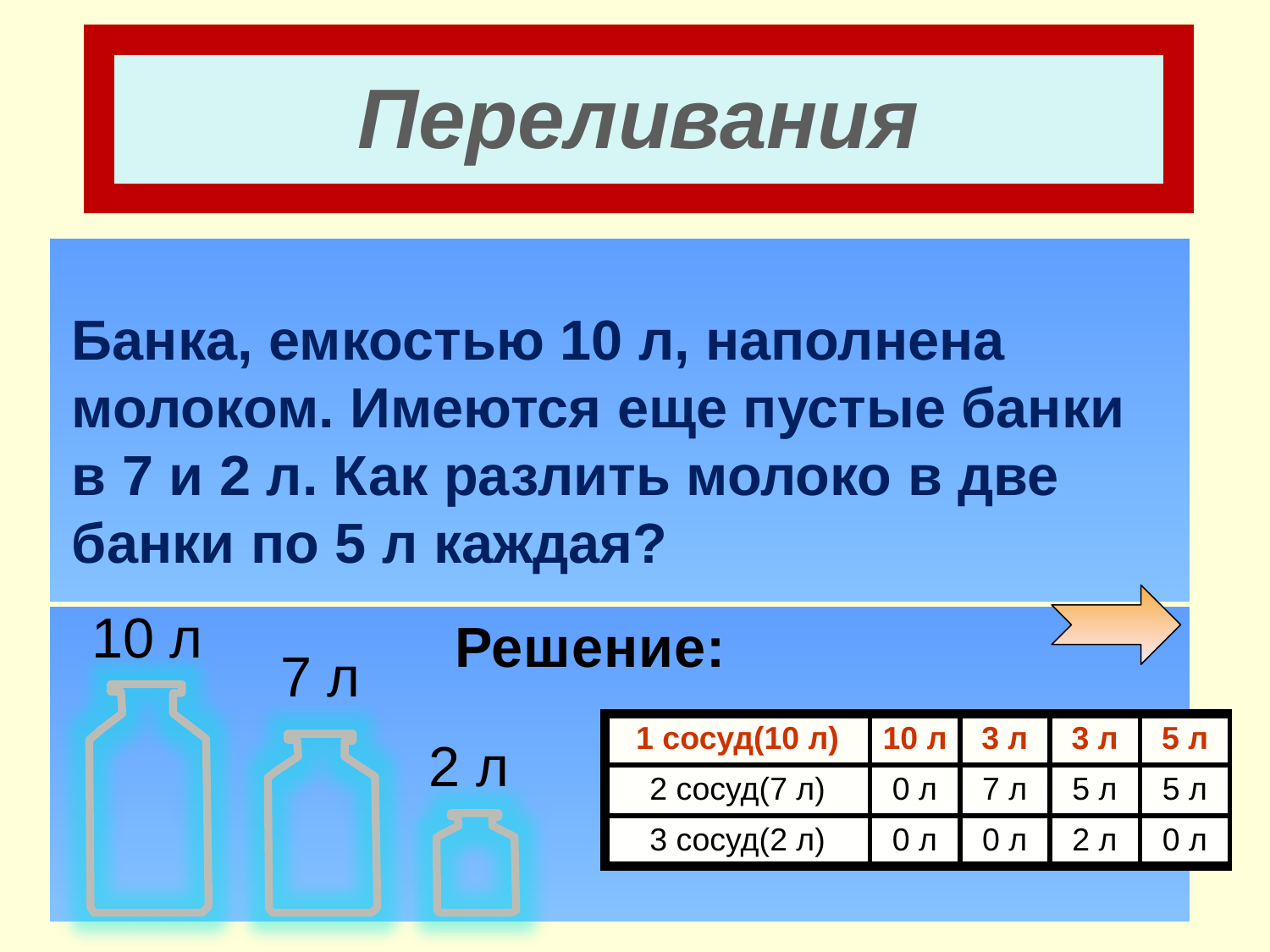

# Переливания
|  |
| --- |
|  |
Банка, емкостью 10 л, наполнена молоком. Имеются еще пустые банки в 7 и 2 л. Как разлить молоко в две банки по 5 л каждая?

10 л
Решение:
7 л

| 1 сосуд(10 л) | 10 л | 3 л | 3 л | 5 л |
| --- | --- | --- | --- | --- |
| 2 сосуд(7 л) | 0 л | 7 л | 5 л | 5 л |
| 3 сосуд(2 л) | 0 л | 0 л | 2 л | 0 л |
2 л